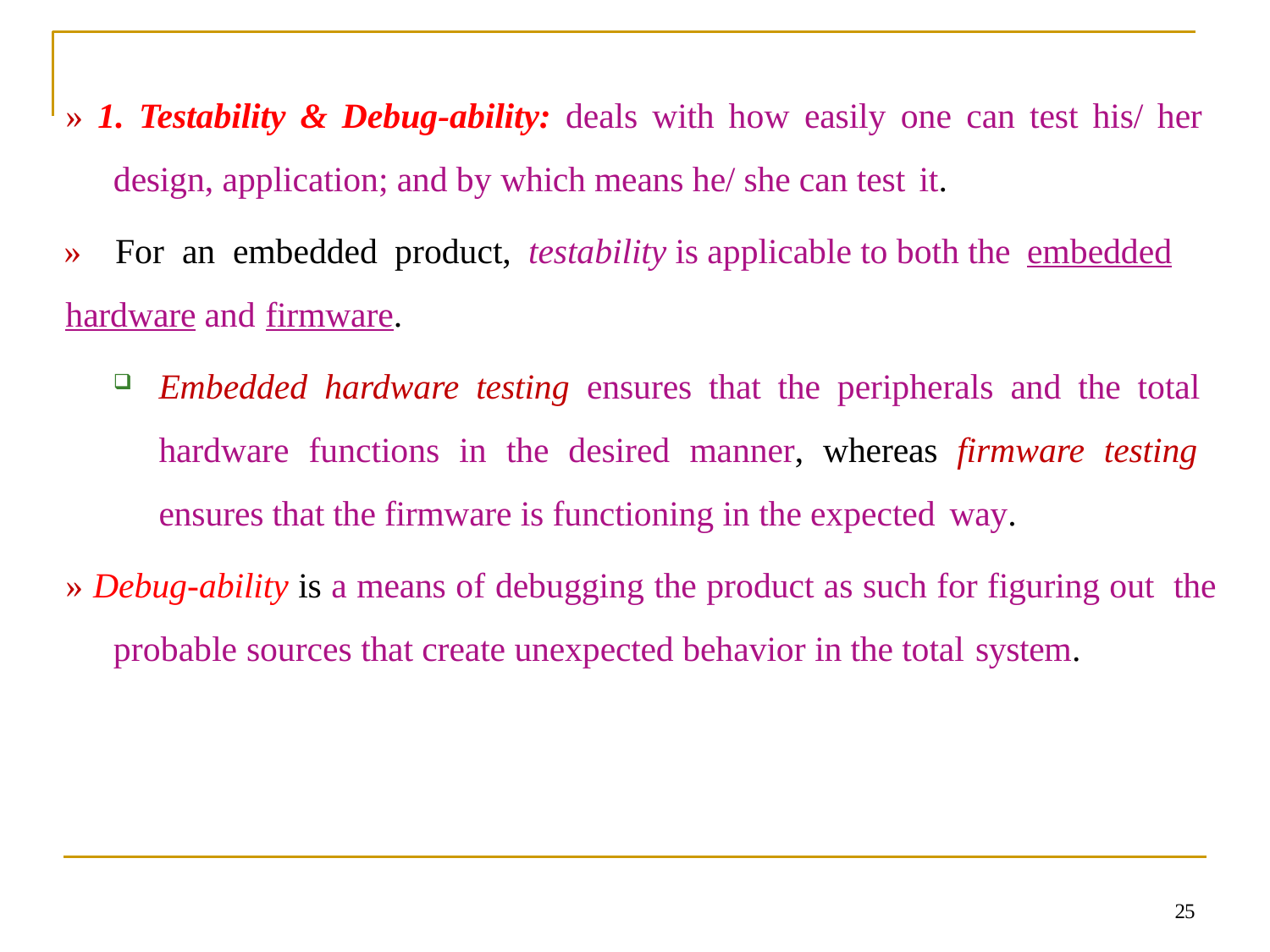

» 1. Testability & Debug-ability: deals with how easily one can test his/ her  design, application; and by which means he/ she can test it.
»	For  an embedded	product,	testability is applicable to both the embedded
hardware and firmware.
Embedded hardware testing ensures that the peripherals and the total  hardware functions in the desired manner, whereas firmware testing  ensures that the firmware is functioning in the expected way.
» Debug-ability is a means of debugging the product as such for figuring out  the probable sources that create unexpected behavior in the total system.
25